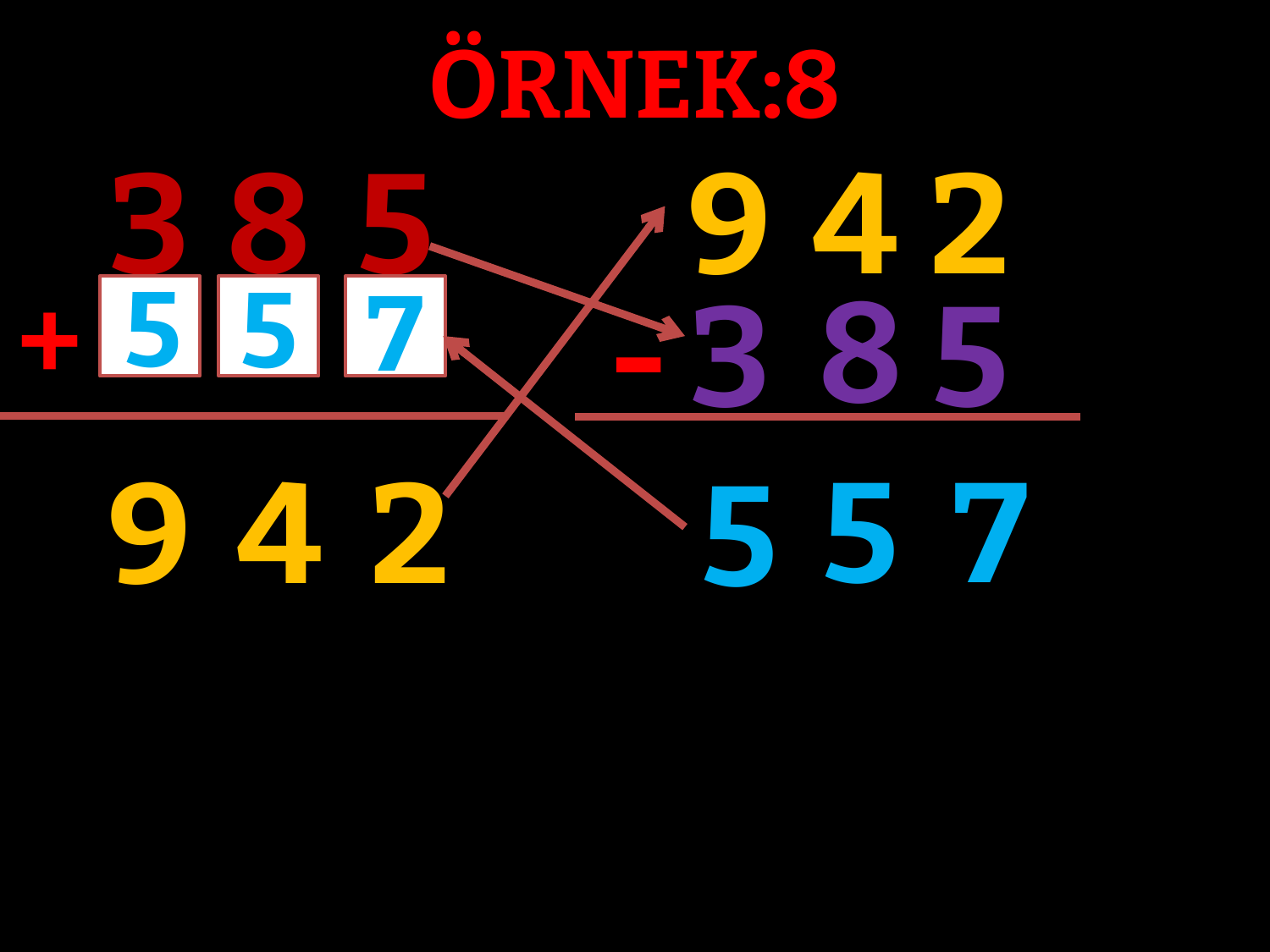

ÖRNEK:8
2
4
9
5
3
8
5
8
5
7
+
3
-
5

5
7
2
9
4
5